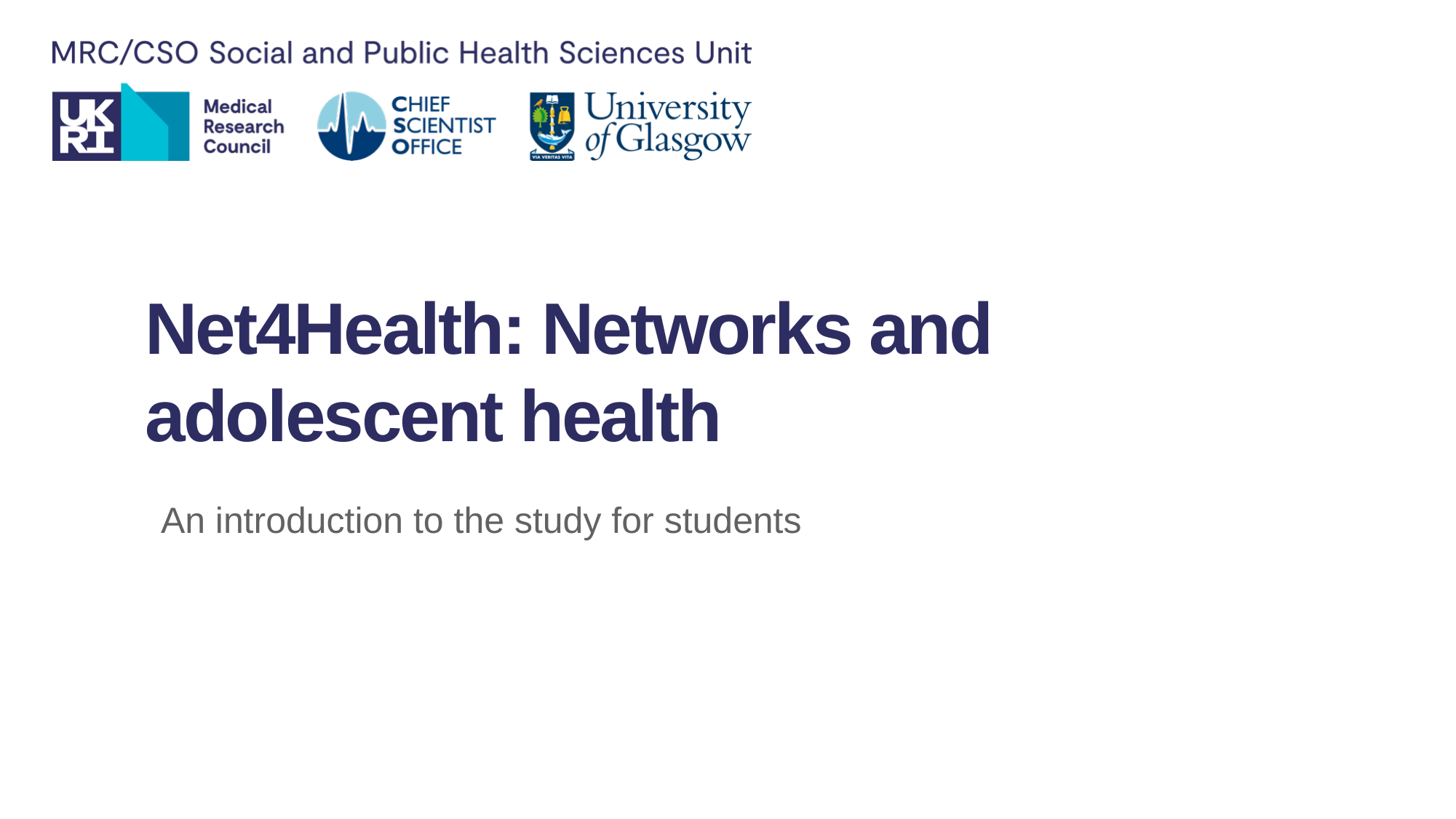

Net4Health: Networks and adolescent health
An introduction to the study for students